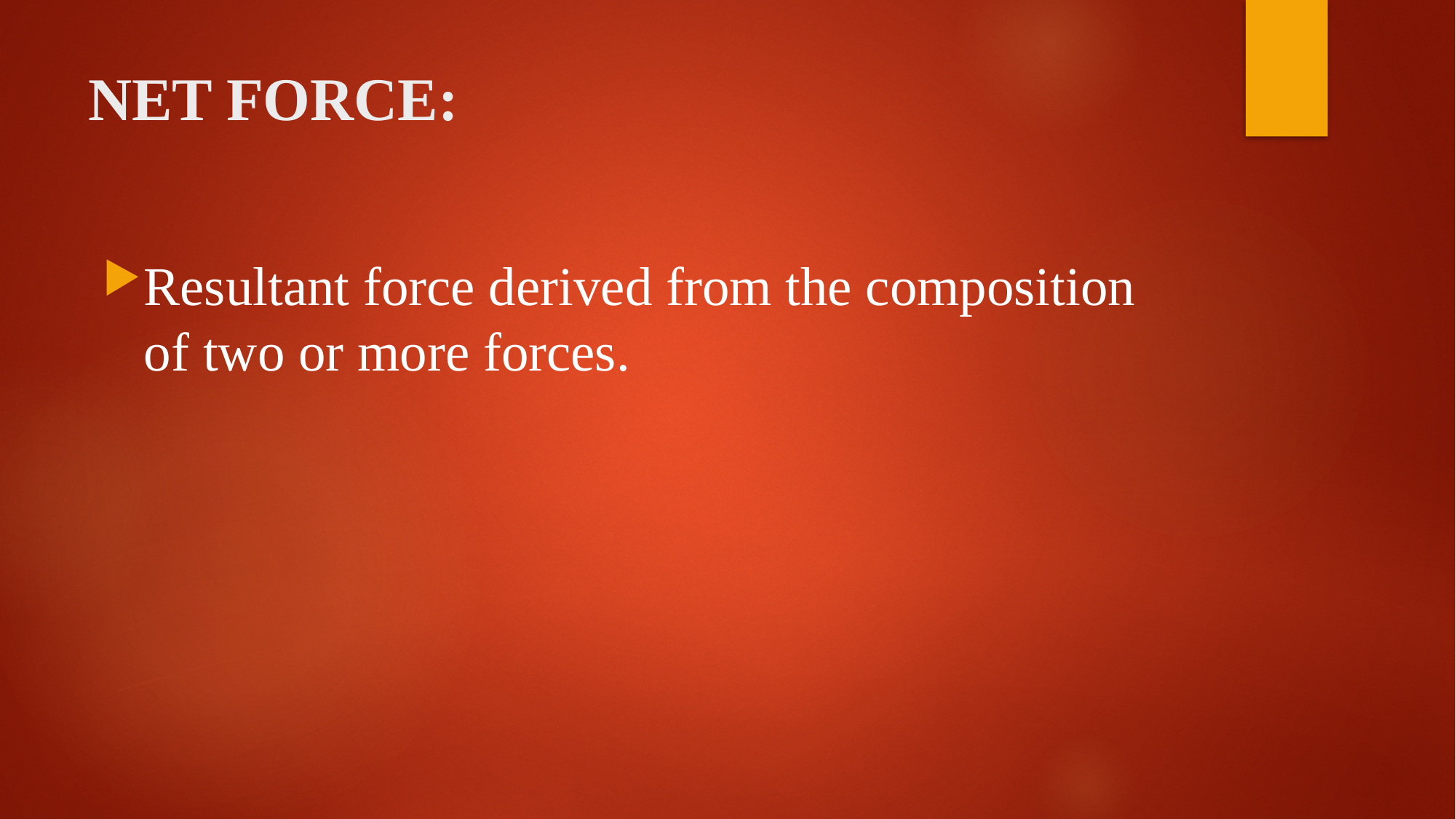

# NET FORCE:
Resultant force derived from the composition of two or more forces.